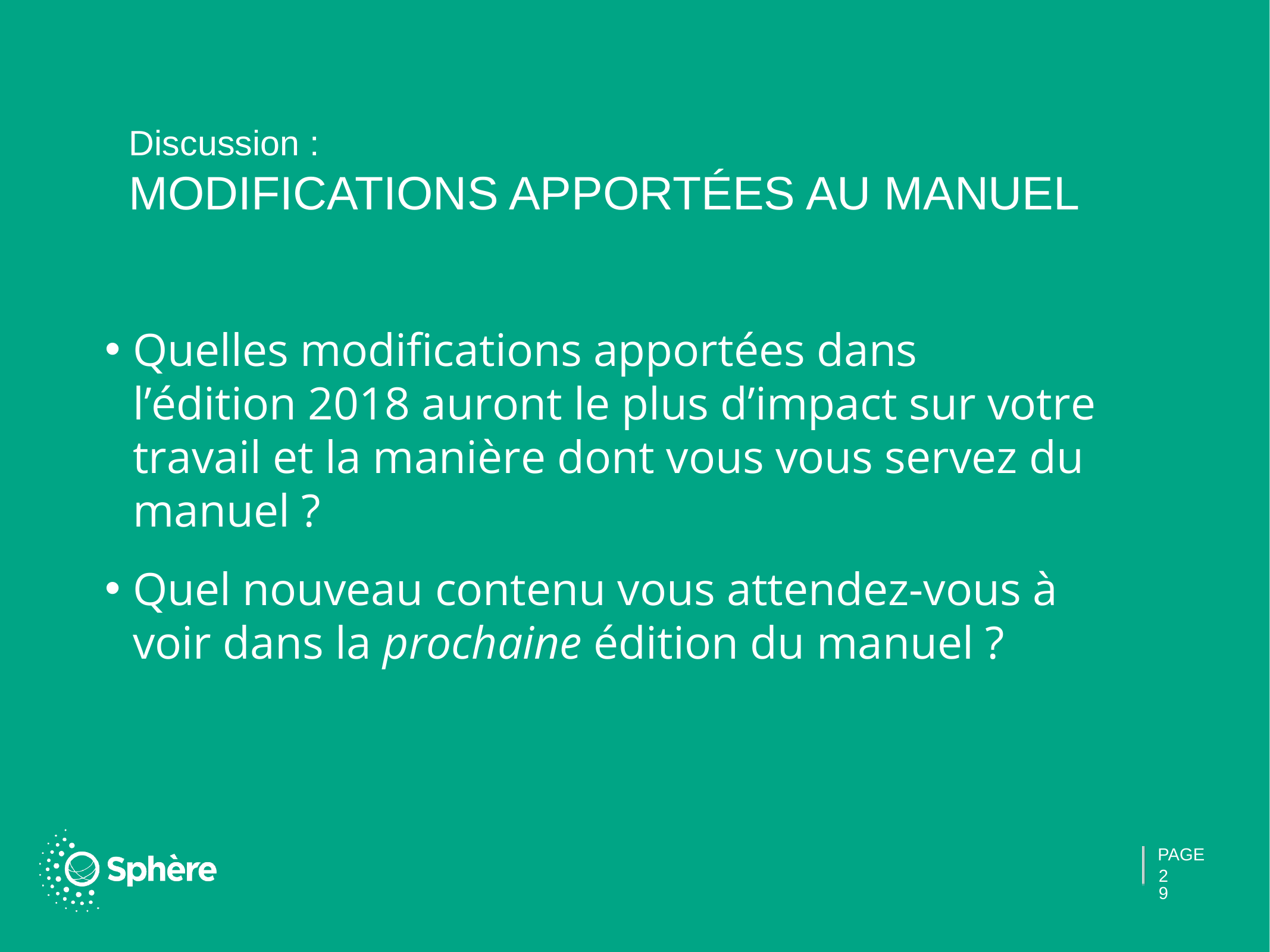

# Discussion : MODIFICATIONS APPORTÉES AU MANUEL
Quelles modifications apportées dans l’édition 2018 auront le plus d’impact sur votre travail et la manière dont vous vous servez du manuel ?
Quel nouveau contenu vous attendez-vous à voir dans la prochaine édition du manuel ?

29